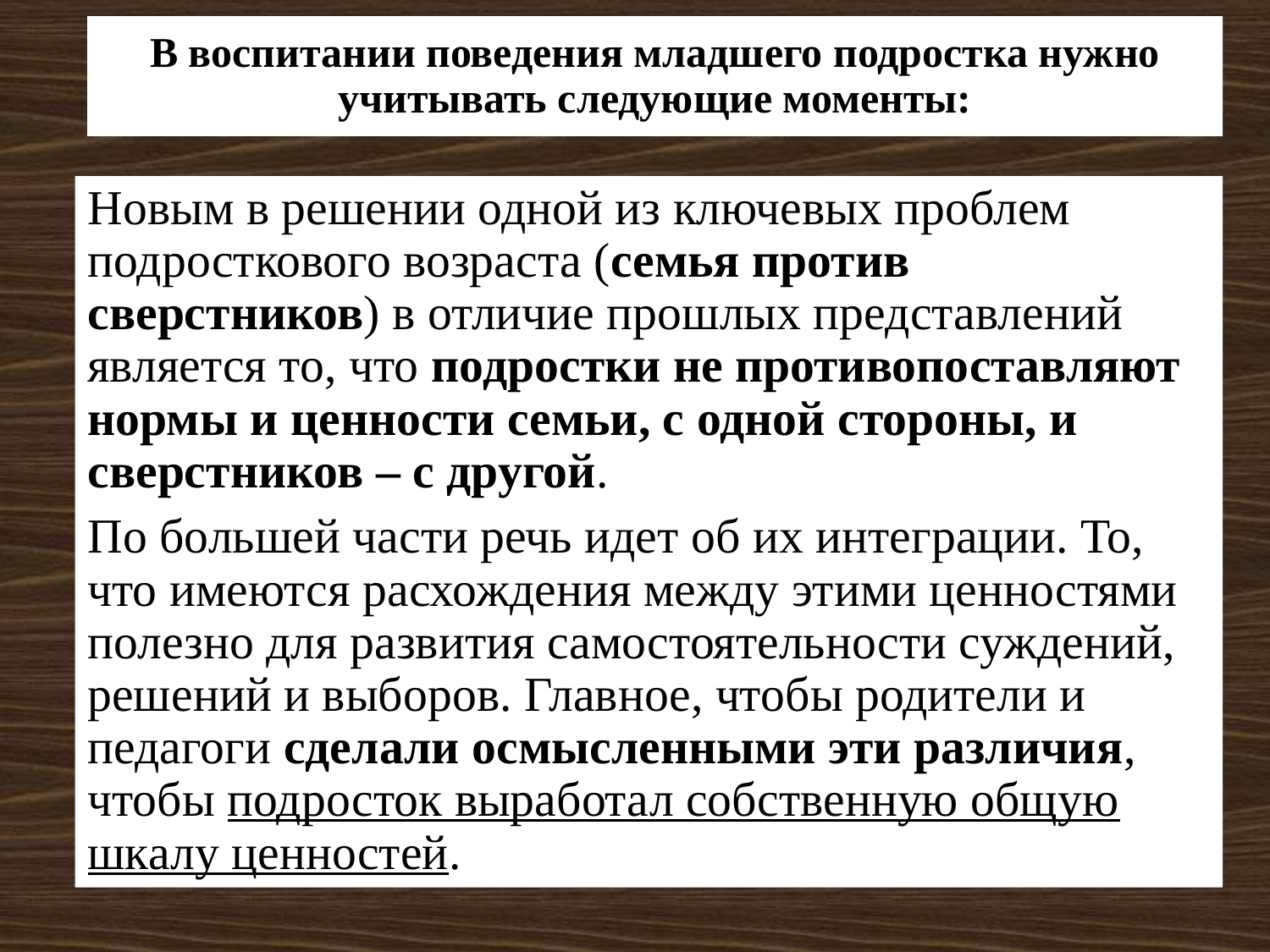

# В воспитании поведения младшего подростка нужно учитывать следующие моменты:
Новым в решении одной из ключевых проблем подросткового возраста (семья против сверстников) в отличие прошлых представлений является то, что подростки не противопоставляют нормы и ценности семьи, с одной стороны, и сверстников – с другой.
По большей части речь идет об их интеграции. То, что имеются расхождения между этими ценностями полезно для развития самостоятельности суждений, решений и выборов. Главное, чтобы родители и педагоги сделали осмысленными эти различия, чтобы подросток выработал собственную общую шкалу ценностей.